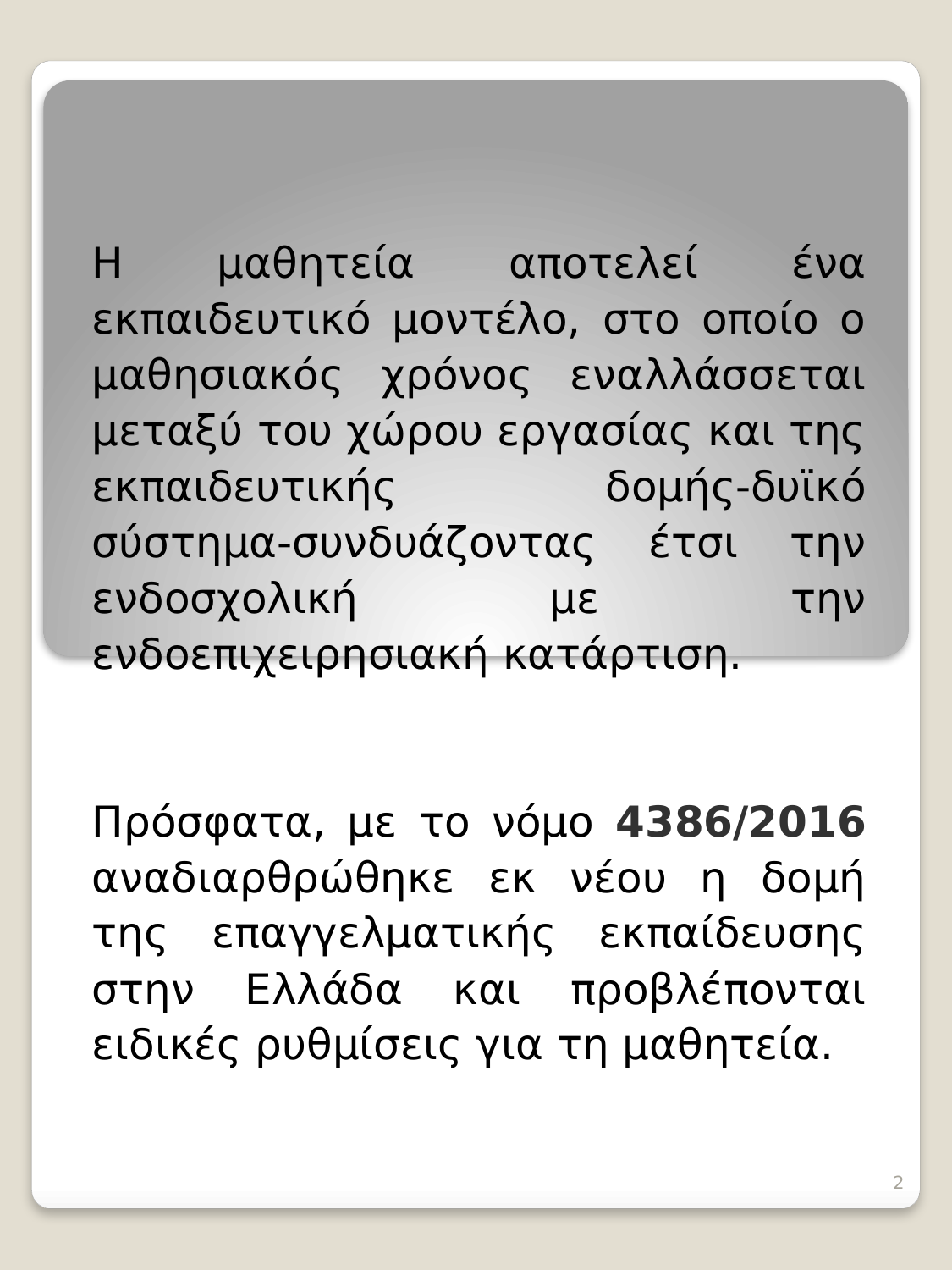

Η μαθητεία αποτελεί ένα εκπαιδευτικό μοντέλο, στο οποίο ο μαθησιακός χρόνος εναλλάσσεται μεταξύ του χώρου εργασίας και της εκπαιδευτικής δομής-δυϊκό σύστημα-συνδυάζοντας έτσι την ενδοσχολική με την ενδοεπιχειρησιακή κατάρτιση.

Πρόσφατα, με το νόμο 4386/2016 αναδιαρθρώθηκε εκ νέου η δομή της επαγγελματικής εκπαίδευσης στην Ελλάδα και προβλέπονται ειδικές ρυθμίσεις για τη μαθητεία.

2